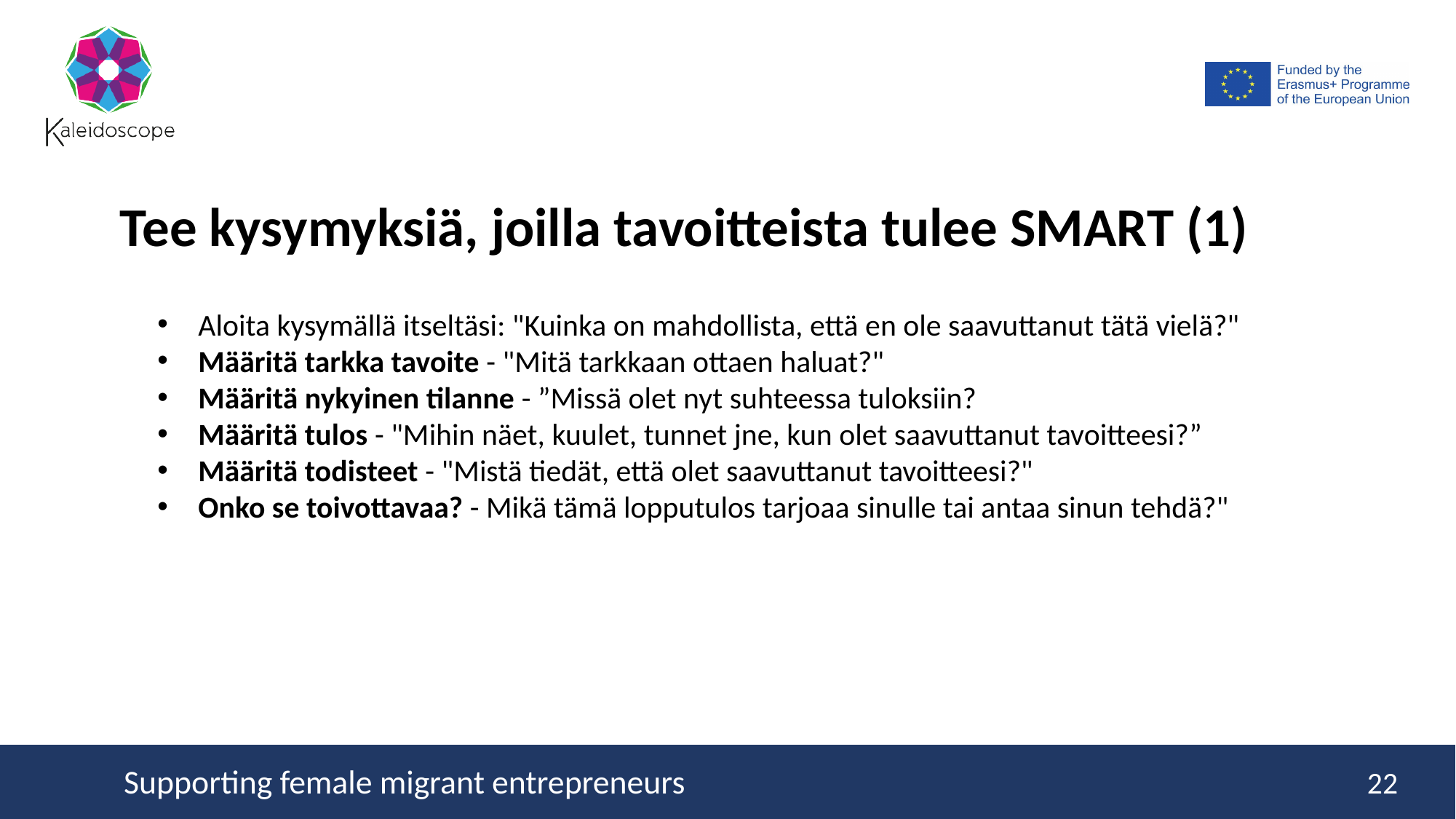

Tee kysymyksiä, joilla tavoitteista tulee SMART (1)
Aloita kysymällä itseltäsi: "Kuinka on mahdollista, että en ole saavuttanut tätä vielä?"
Määritä tarkka tavoite - "Mitä tarkkaan ottaen haluat?"
Määritä nykyinen tilanne - ”Missä olet nyt suhteessa tuloksiin?
Määritä tulos - "Mihin näet, kuulet, tunnet jne, kun olet saavuttanut tavoitteesi?”
Määritä todisteet - "Mistä tiedät, että olet saavuttanut tavoitteesi?"
Onko se toivottavaa? - Mikä tämä lopputulos tarjoaa sinulle tai antaa sinun tehdä?"
22